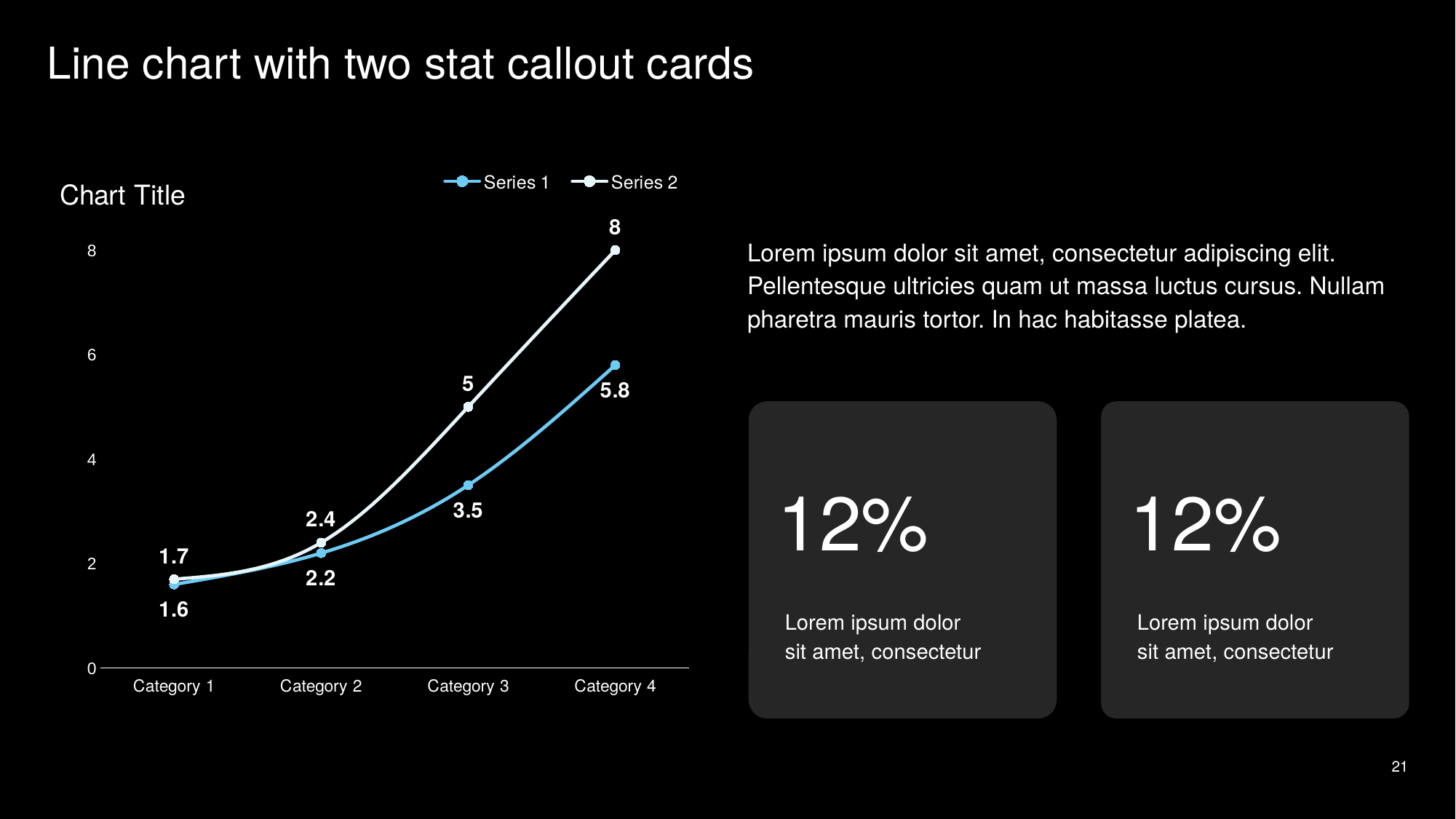

# Line chart with two stat callout cards

### Chart:

| Category | Series 1 | Series 2 |
|---|---|---|
| Category 1 | 1.6 | 1.7 |
| Category 2 | 2.2 | 2.4 |
| Category 3 | 3.5 | 5.0 |
| Category 4 | 5.8 | 8.0 |
Lorem ipsum dolor sit amet, consectetur adipiscing elit. Pellentesque ultricies quam ut massa luctus cursus. Nullam pharetra mauris tortor. In hac habitasse platea.

12%
12%
Lorem ipsum dolor
sit amet, consectetur
Lorem ipsum dolor
sit amet, consectetur
21